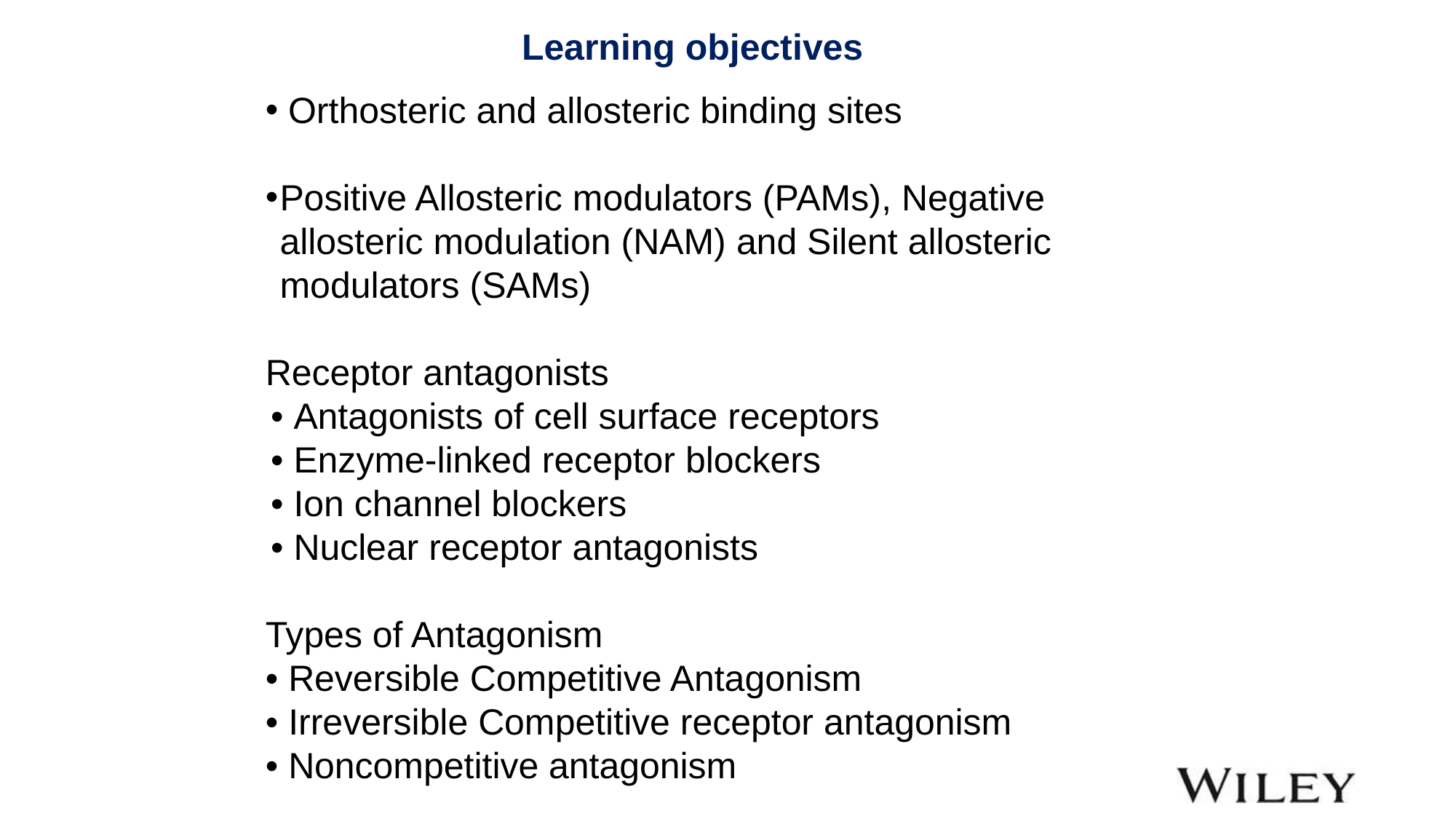

Learning objectives
 Orthosteric and allosteric binding sites

Positive Allosteric modulators (PAMs), Negative  allosteric modulation (NAM) and Silent allosteric modulators (SAMs)

Receptor antagonists
• Antagonists of cell surface receptors
• Enzyme-linked receptor blockers
• Ion channel blockers
• Nuclear receptor antagonists

Types of Antagonism
• Reversible Competitive Antagonism
• Irreversible Competitive receptor antagonism
• Noncompetitive antagonism